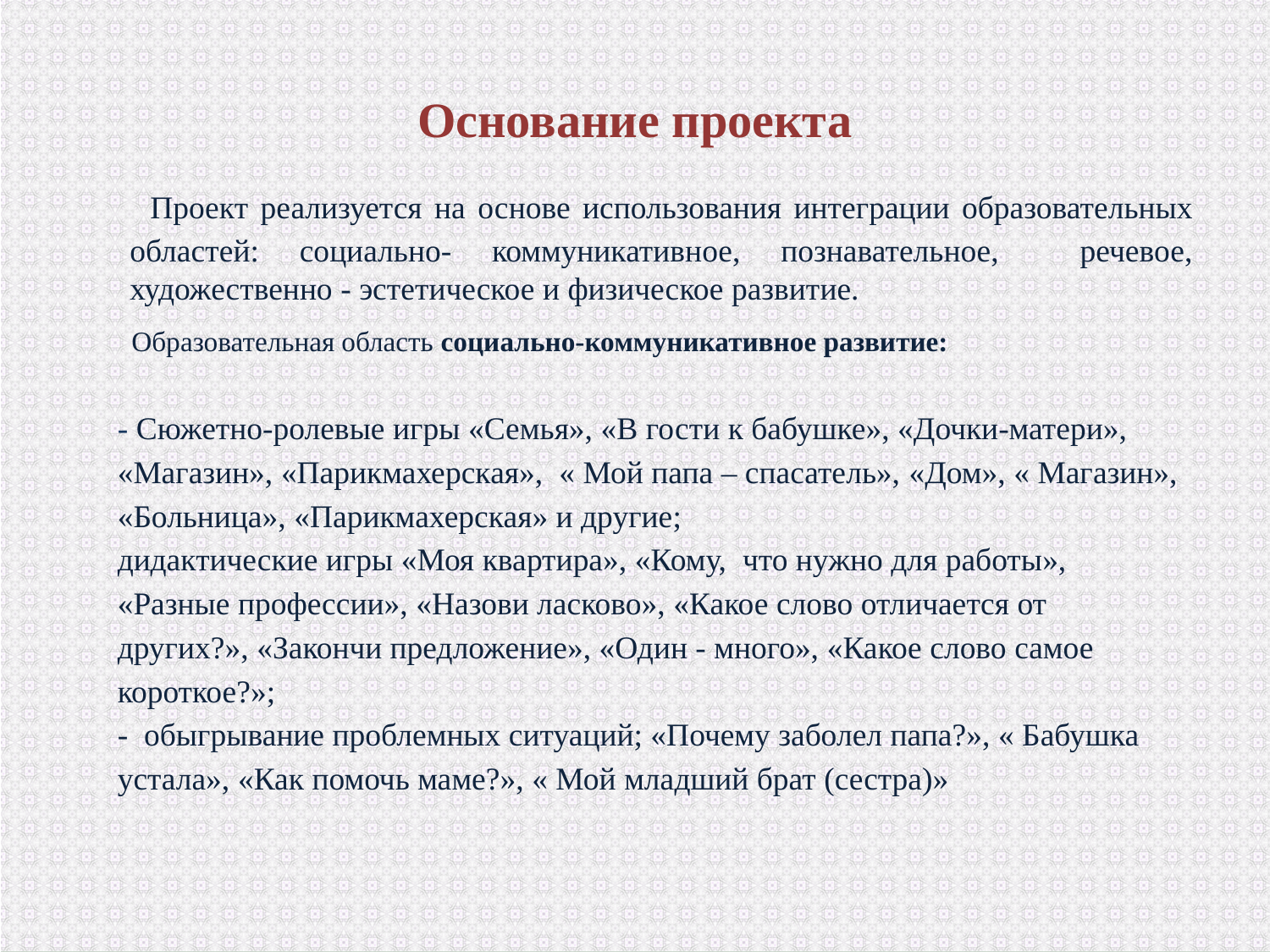

# Основание проекта
    Проект реализуется на основе использования интеграции образовательных областей: социально- коммуникативное, познавательное,  речевое, художественно - эстетическое и физическое развитие.
Образовательная область социально-коммуникативное развитие:
- Сюжетно-ролевые игры «Семья», «В гости к бабушке», «Дочки-матери», «Магазин», «Парикмахерская»,  « Мой папа – спасатель», «Дом», « Магазин», «Больница», «Парикмахерская» и другие;
дидактические игры «Моя квартира», «Кому,  что нужно для работы», «Разные профессии», «Назови ласково», «Какое слово отличается от других?», «Закончи предложение», «Один - много», «Какое слово самое короткое?»;
-  обыгрывание проблемных ситуаций; «Почему заболел папа?», « Бабушка устала», «Как помочь маме?», « Мой младший брат (сестра)»